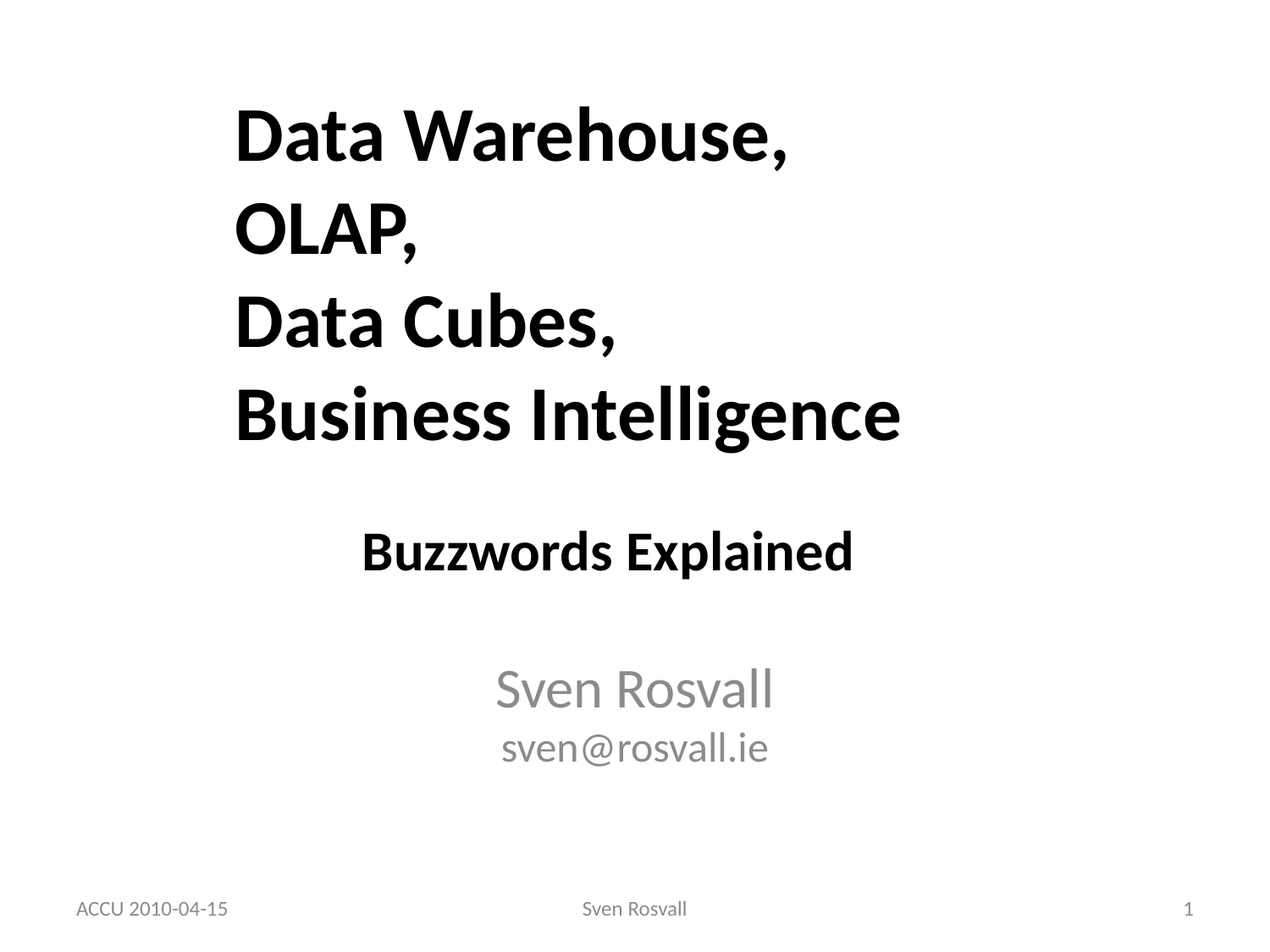

# Data Warehouse, OLAP, Data Cubes, Business Intelligence
Buzzwords Explained
Sven Rosvall
sven@rosvall.ie
ACCU 2010-04-15
Sven Rosvall
1